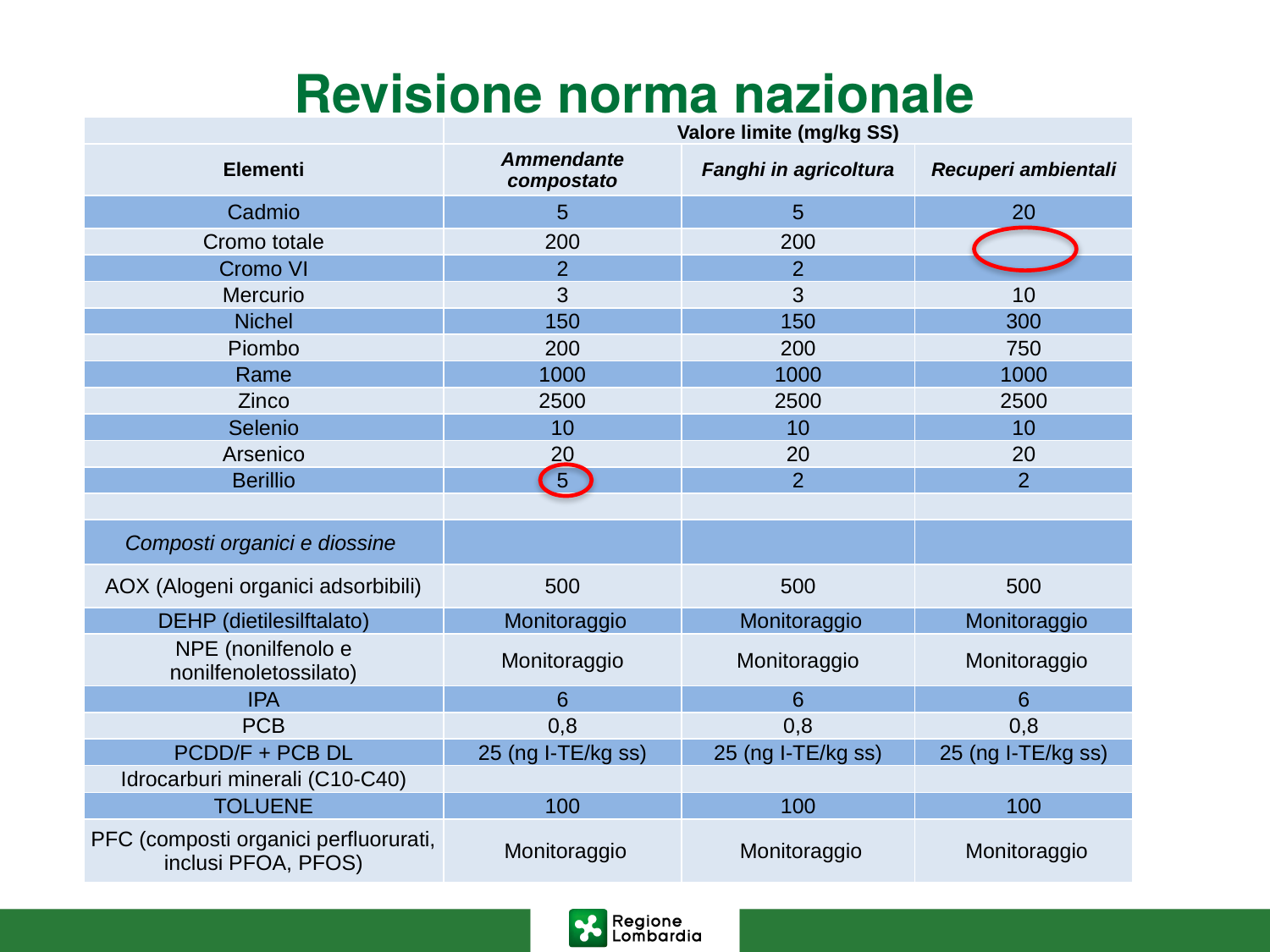

# Revisione norma nazionale
|  | Valore limite (mg/kg SS) |  |  |
| --- | --- | --- | --- |
| Elementi | Ammendante compostato | Fanghi in agricoltura | Recuperi ambientali |
| Cadmio | 5 | 5 | 20 |
| Cromo totale | 200 | 200 |  |
| Cromo VI | 2 | 2 |  |
| Mercurio | 3 | 3 | 10 |
| Nichel | 150 | 150 | 300 |
| Piombo | 200 | 200 | 750 |
| Rame | 1000 | 1000 | 1000 |
| Zinco | 2500 | 2500 | 2500 |
| Selenio | 10 | 10 | 10 |
| Arsenico | 20 | 20 | 20 |
| Berillio | 5 | 2 | 2 |
|  |  |  |  |
| Composti organici e diossine |  |  |  |
| AOX (Alogeni organici adsorbibili) | 500 | 500 | 500 |
| DEHP (dietilesilftalato) | Monitoraggio | Monitoraggio | Monitoraggio |
| NPE (nonilfenolo e nonilfenoletossilato) | Monitoraggio | Monitoraggio | Monitoraggio |
| IPA | 6 | 6 | 6 |
| PCB | 0,8 | 0,8 | 0,8 |
| PCDD/F + PCB DL | 25 (ng I-TE/kg ss) | 25 (ng I-TE/kg ss) | 25 (ng I-TE/kg ss) |
| Idrocarburi minerali (C10-C40) |  |  |  |
| TOLUENE | 100 | 100 | 100 |
| PFC (composti organici perfluorurati, inclusi PFOA, PFOS) | Monitoraggio | Monitoraggio | Monitoraggio |